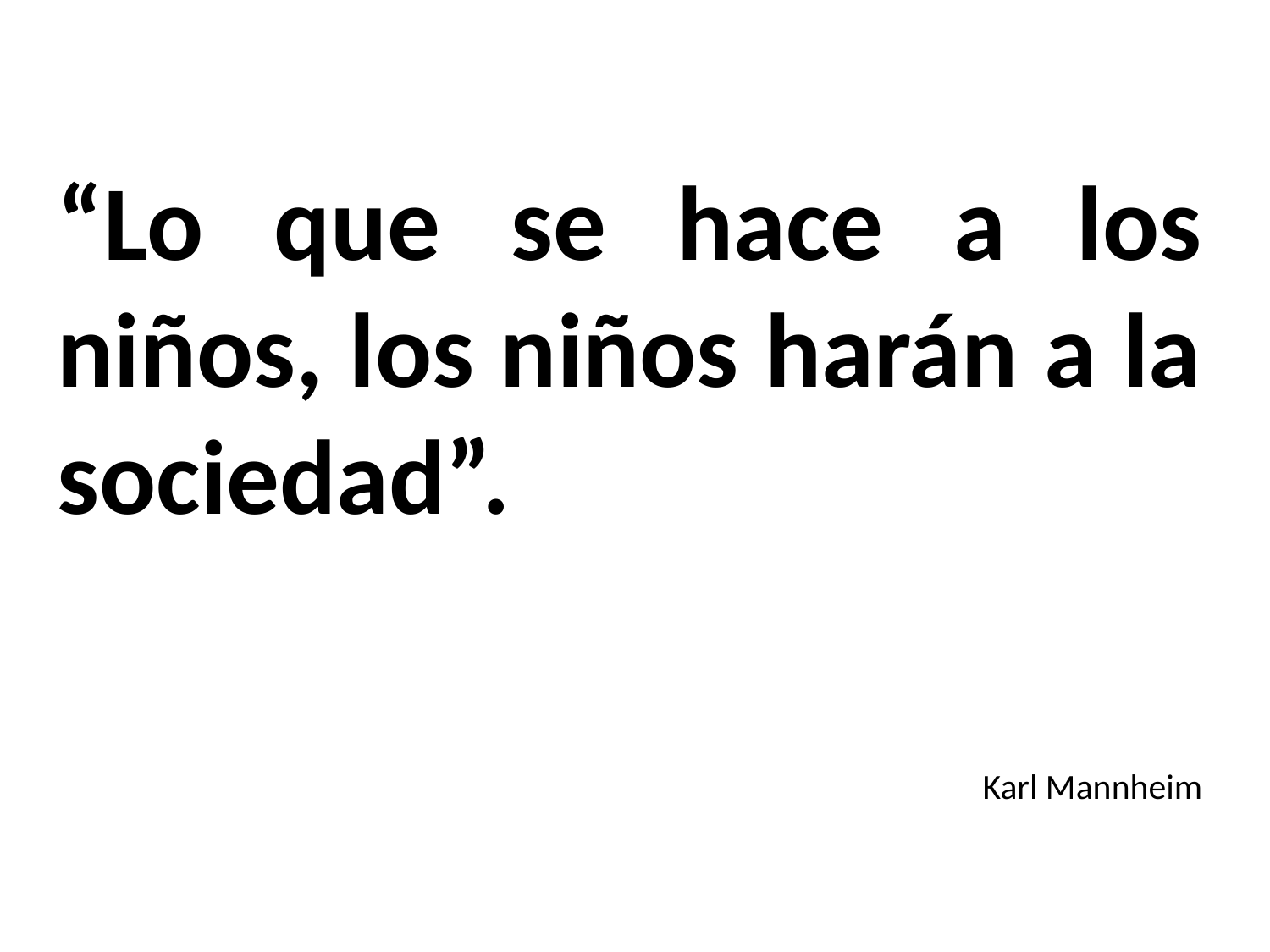

“Lo que se hace a los niños, los niños harán a la sociedad”.

Karl Mannheim